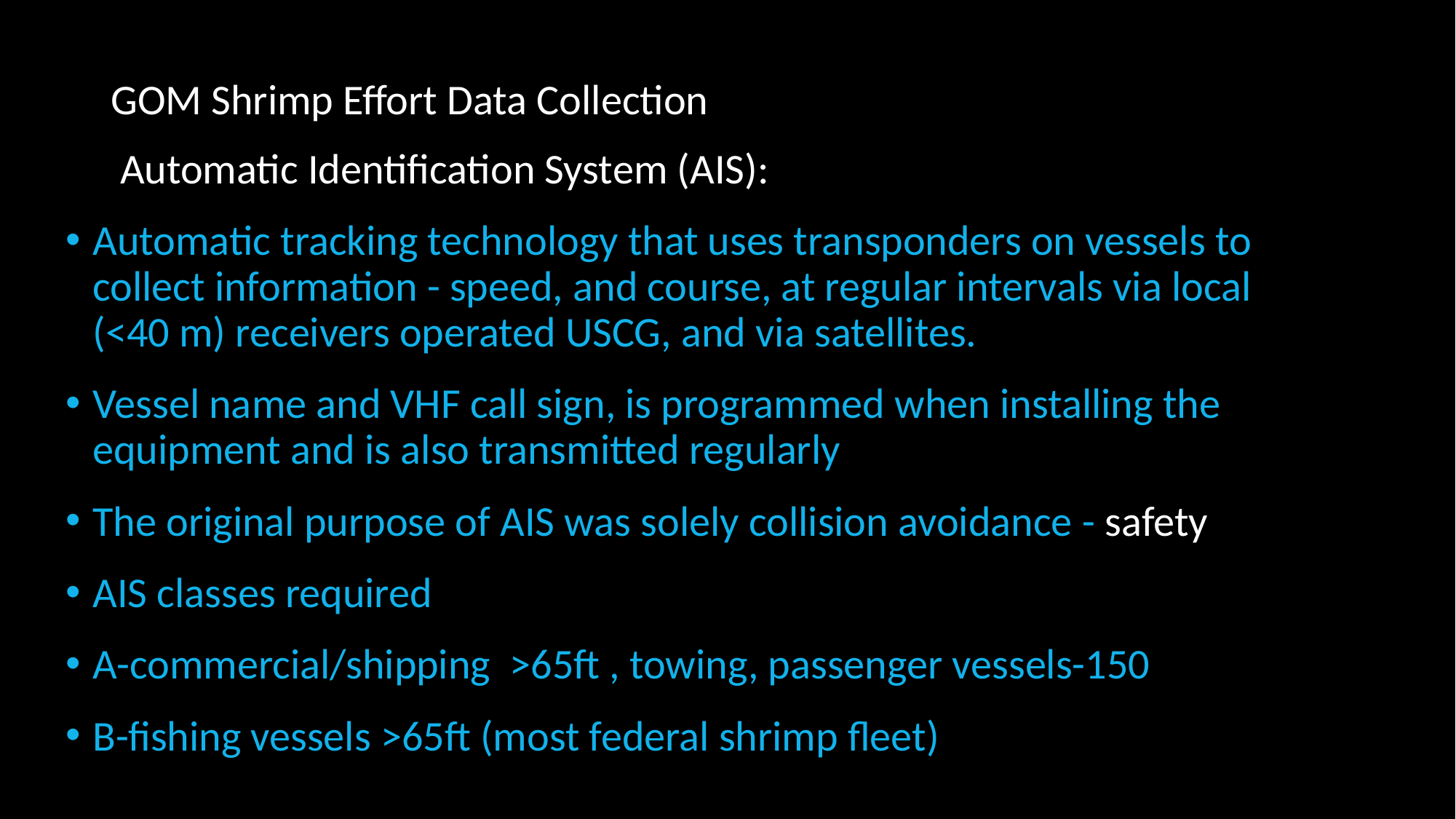

# GOM Shrimp Effort Data Collection
	Automatic Identification System (AIS):
Automatic tracking technology that uses transponders on vessels to collect information - speed, and course, at regular intervals via local (<40 m) receivers operated USCG, and via satellites.
Vessel name and VHF call sign, is programmed when installing the equipment and is also transmitted regularly
The original purpose of AIS was solely collision avoidance - safety
AIS classes required
A-commercial/shipping  >65ft , towing, passenger vessels-150
B-fishing vessels >65ft (most federal shrimp fleet)